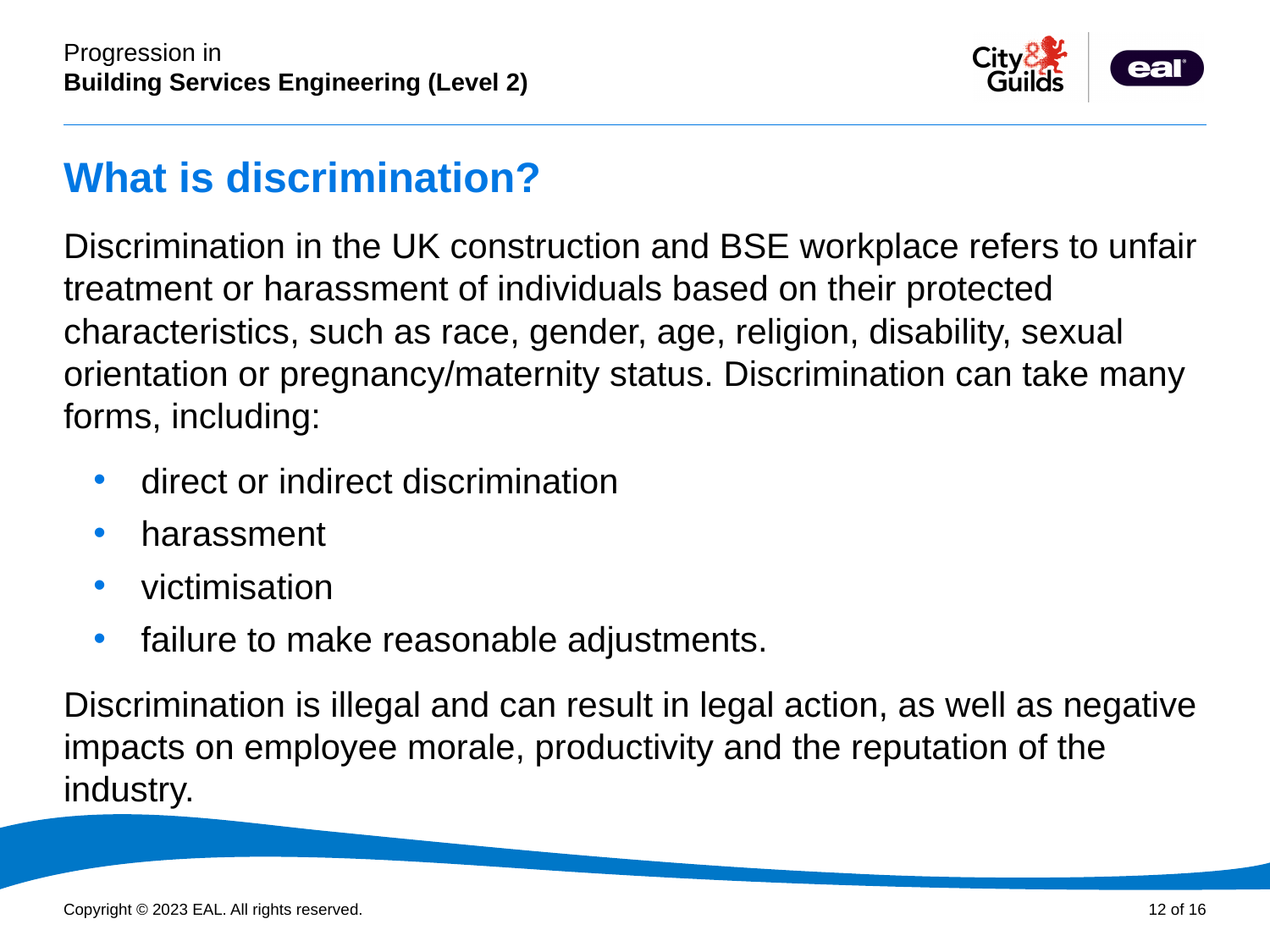

# What is discrimination?
Discrimination in the UK construction and BSE workplace refers to unfair treatment or harassment of individuals based on their protected characteristics, such as race, gender, age, religion, disability, sexual orientation or pregnancy/maternity status. Discrimination can take many forms, including:
direct or indirect discrimination
harassment
victimisation
failure to make reasonable adjustments.
Discrimination is illegal and can result in legal action, as well as negative impacts on employee morale, productivity and the reputation of the industry.